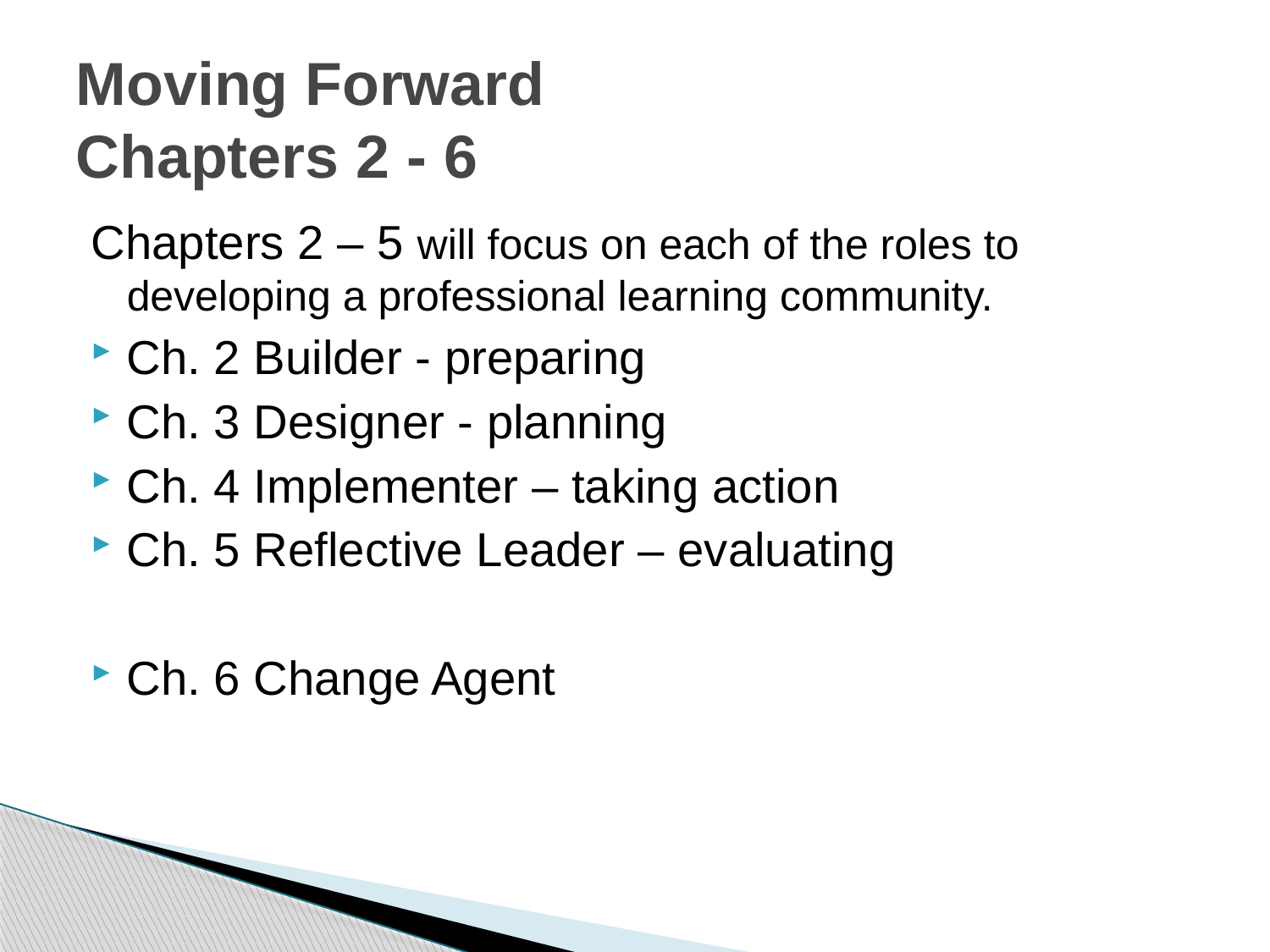

# Moving Forward Chapters 2 - 6
Chapters 2 – 5 will focus on each of the roles to developing a professional learning community.
Ch. 2 Builder - preparing
Ch. 3 Designer - planning
Ch. 4 Implementer – taking action
Ch. 5 Reflective Leader – evaluating

Ch. 6 Change Agent